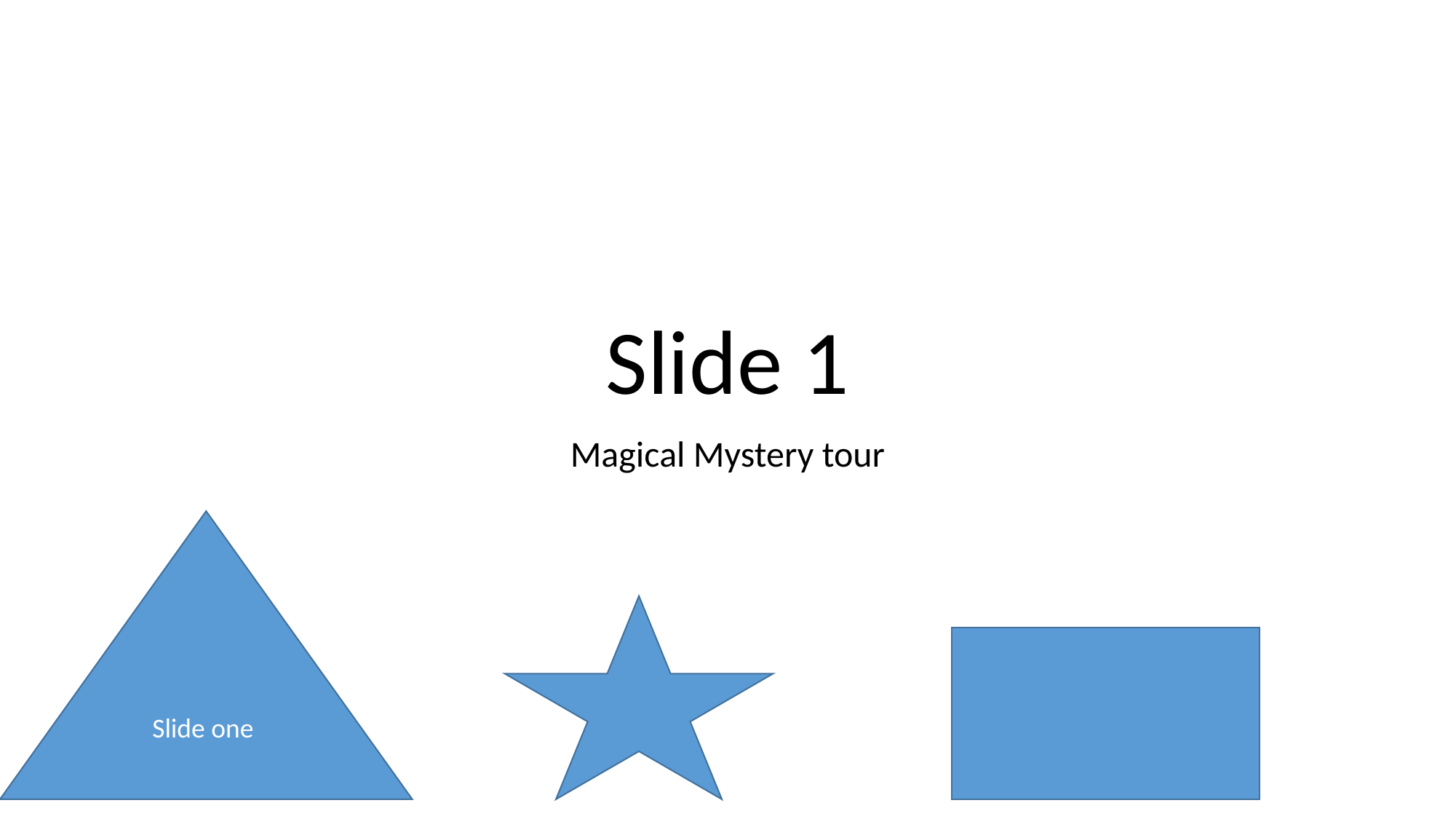

# Slide 1
Magical Mystery tour
Slide one